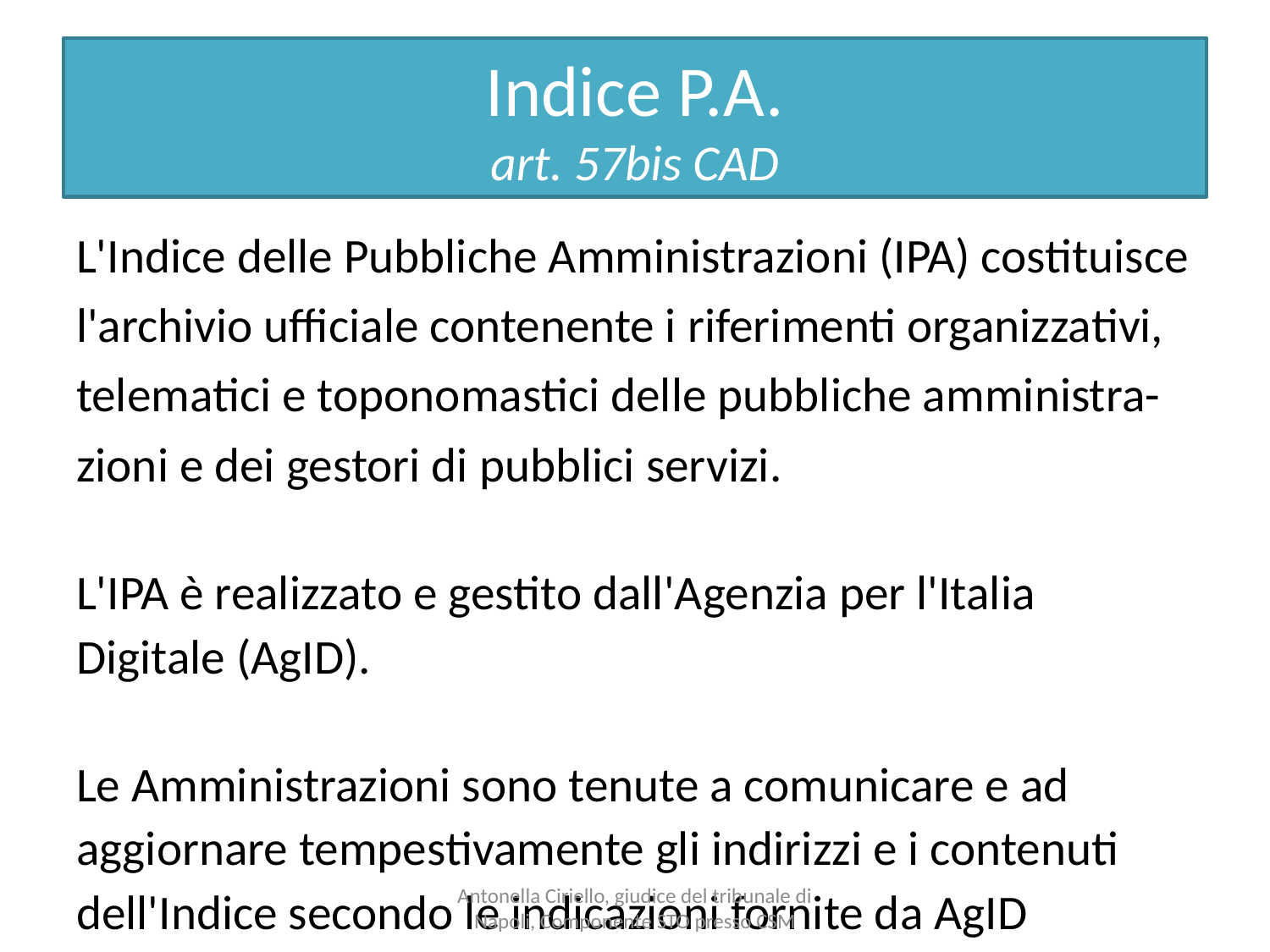

# Indice P.A. art. 57bis CAD
L'Indice delle Pubbliche Amministrazioni (IPA) costituisce l'archivio ufficiale contenente i riferimenti organizzativi, telematici e toponomastici delle pubbliche amministra-zioni e dei gestori di pubblici servizi.

L'IPA è realizzato e gestito dall'Agenzia per l'Italia Digitale (AgID).
Le Amministrazioni sono tenute a comunicare e ad aggiornare tempestivamente gli indirizzi e i contenuti dell'Indice secondo le indicazioni fornite da AgID
Antonella Ciriello, giudice del tribunale di Napoli, Componente STO presso CSM